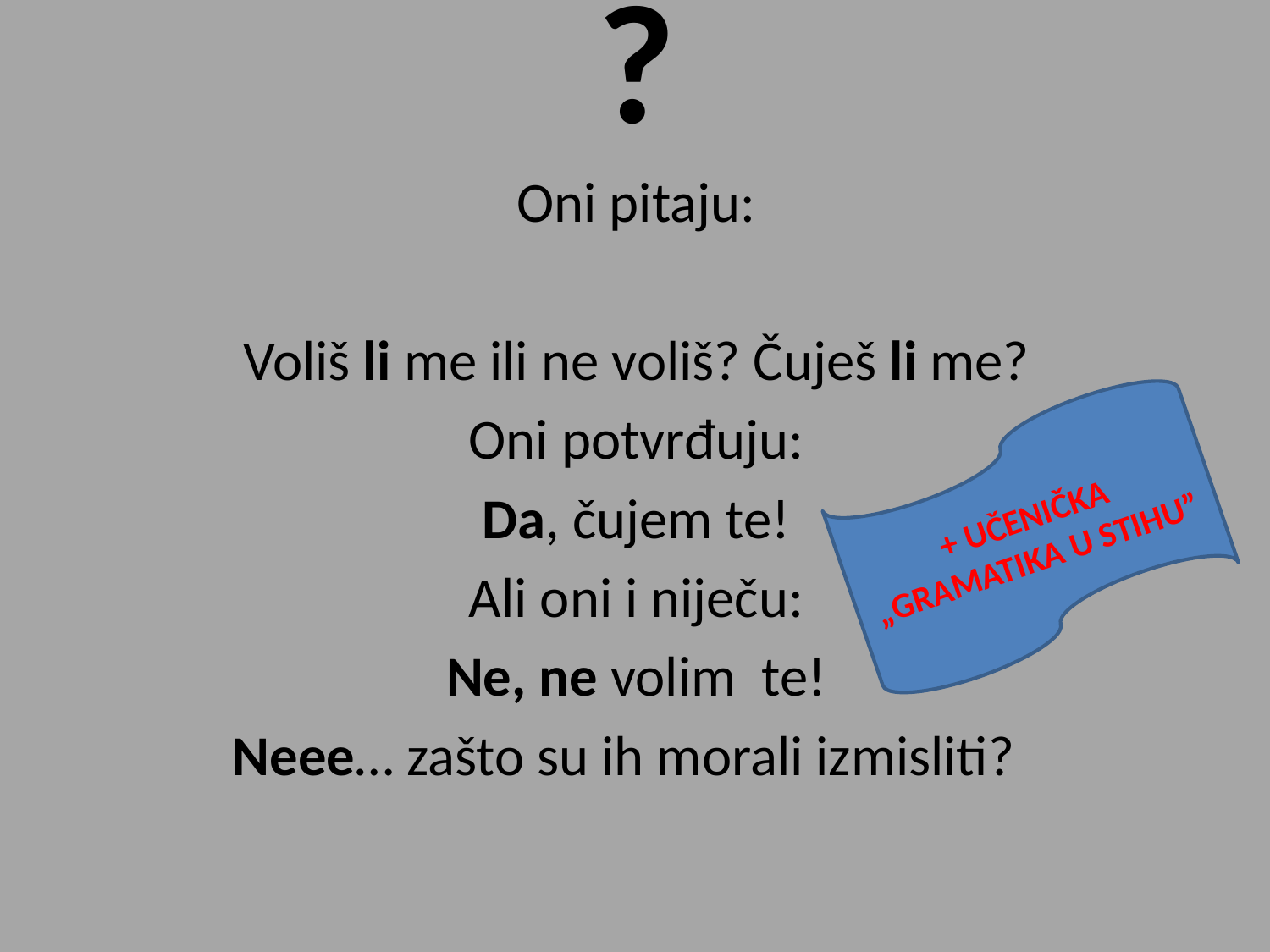

# ?

Oni pitaju:

Voliš li me ili ne voliš? Čuješ li me?
Oni potvrđuju:
Da, čujem te!
Ali oni i niječu:
Ne, ne volim  te!
Neee… zašto su ih morali izmisliti?

+ UČENIČKA „GRAMATIKA U STIHU”